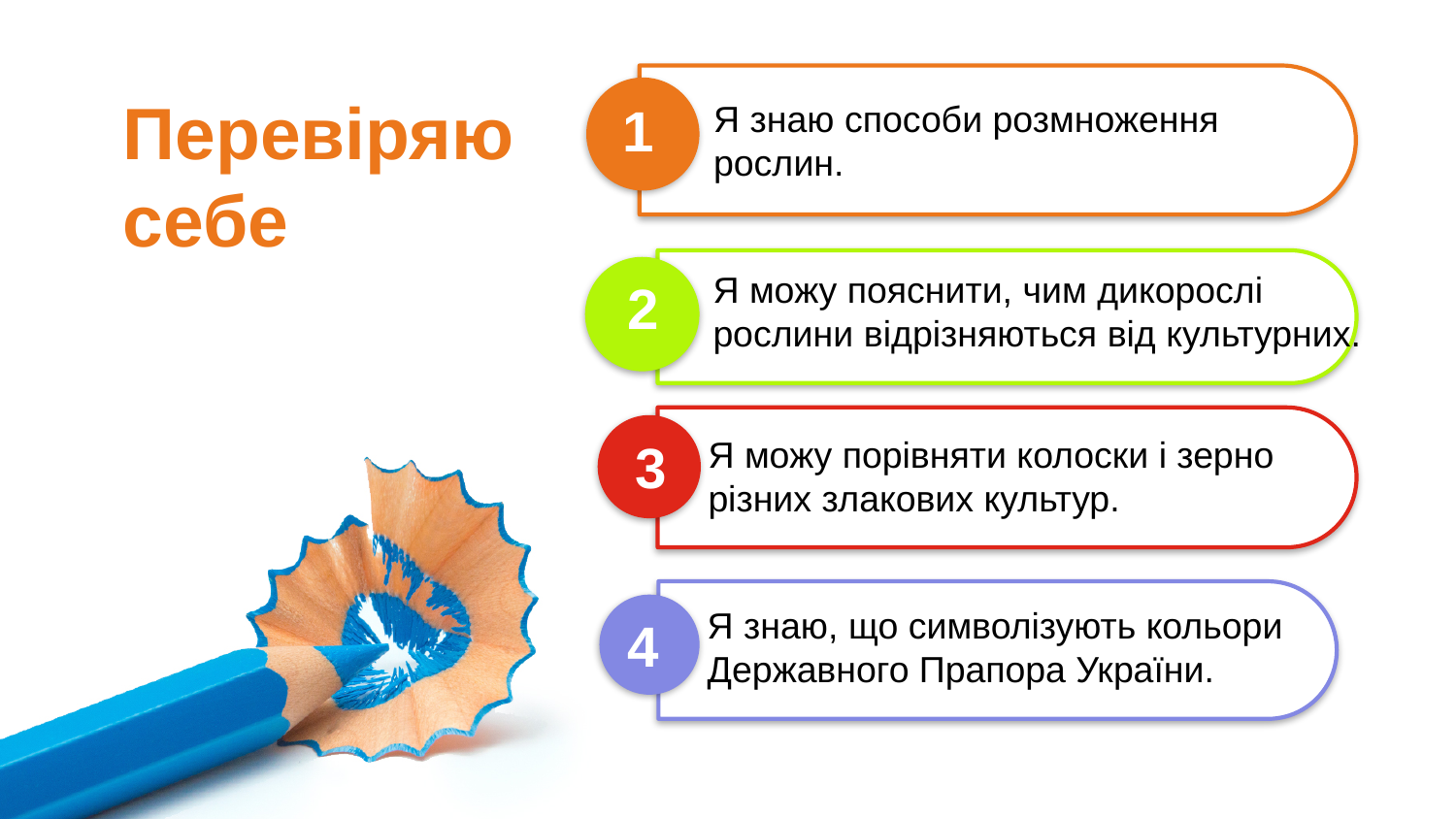

Перевіряю себе

1
Я знаю способи розмноження
рослин.

Я можу пояснити, чим дикорослі
рослини відрізняються від культурних.
2

Я можу порівняти колоски і зерно
різних злакових культур.
3

Я знаю, що символізують кольори
Державного Прапора України.

4